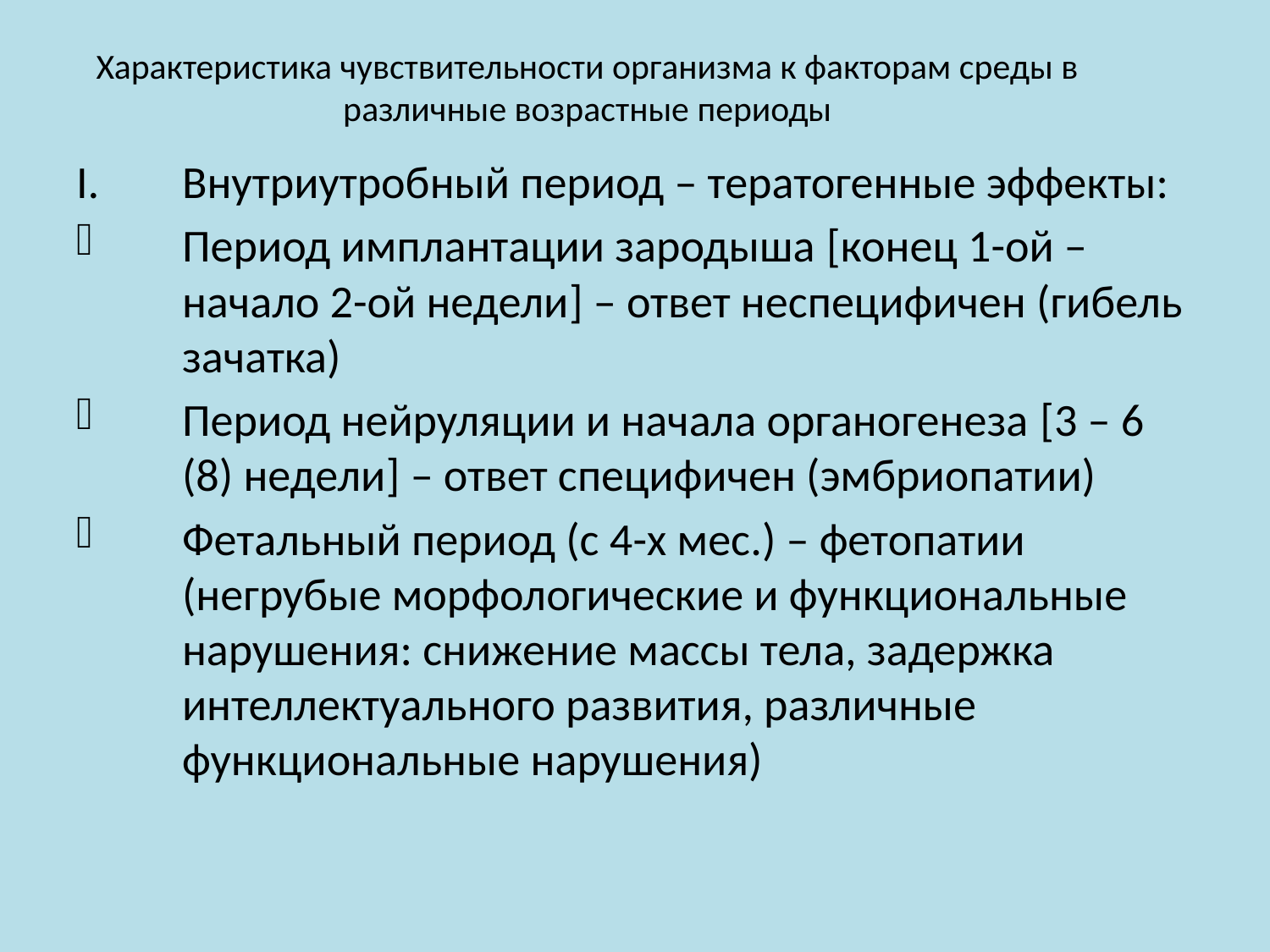

# Характеристика чувствительности организма к факторам среды в различные возрастные периоды
Внутриутробный период – тератогенные эффекты:
Период имплантации зародыша [конец 1-ой – начало 2-ой недели] – ответ неспецифичен (гибель зачатка)
Период нейруляции и начала органогенеза [3 – 6 (8) недели] – ответ специфичен (эмбриопатии)
Фетальный период (с 4-х мес.) – фетопатии (негрубые морфологические и функциональные нарушения: снижение массы тела, задержка интеллектуального развития, различные функциональные нарушения)